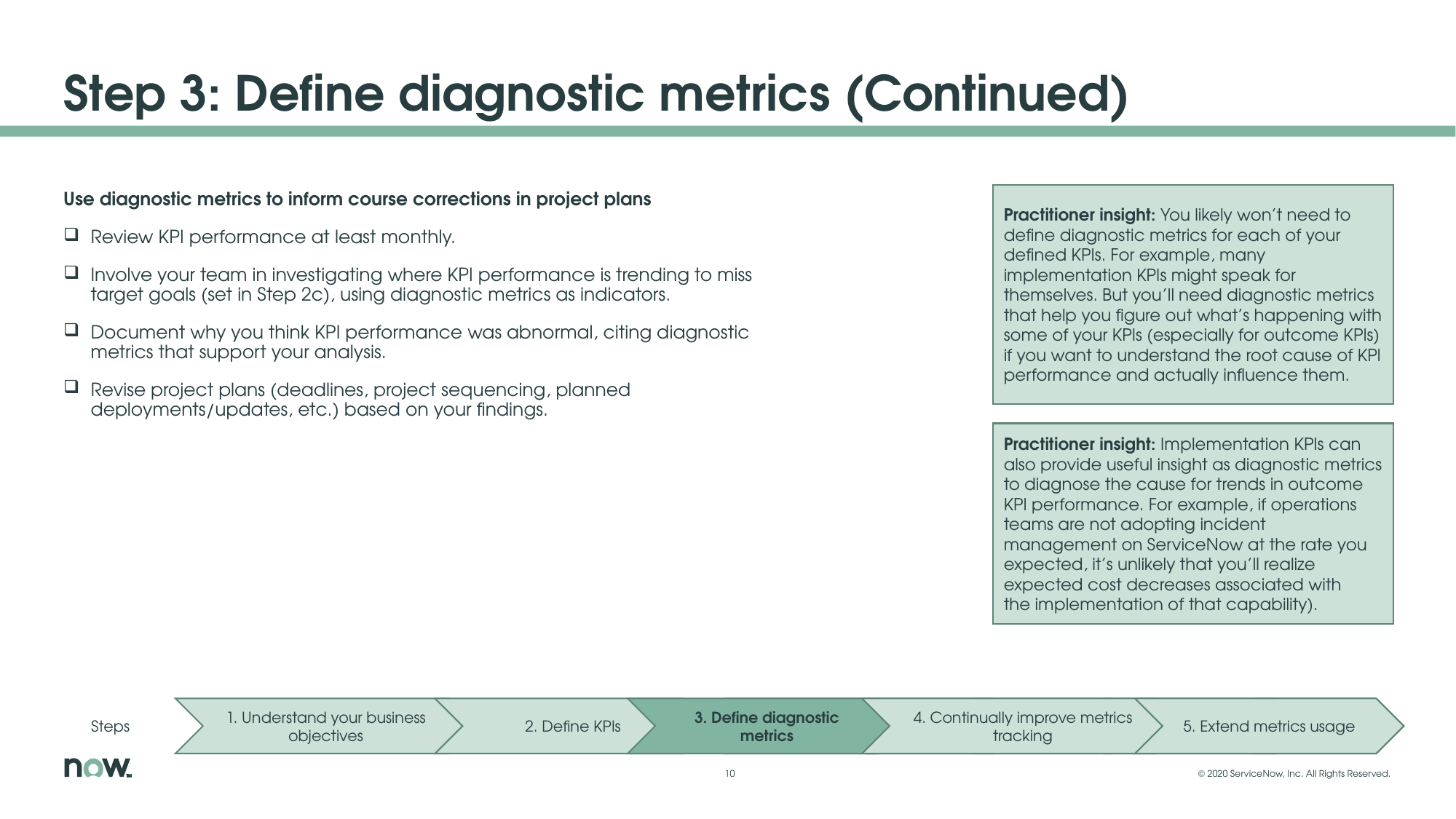

# Step 3: Define diagnostic metrics (Continued)

Use diagnostic metrics to inform course corrections in project plans
Review KPI performance at least monthly.
Involve your team in investigating where KPI performance is trending to miss target goals (set in Step 2c), using diagnostic metrics as indicators.
Document why you think KPI performance was abnormal, citing diagnostic metrics that support your analysis.
Revise project plans (deadlines, project sequencing, planned deployments/updates, etc.) based on your findings.

Practitioner insight: You likely won’t need to define diagnostic metrics for each of your defined KPIs. For example, many implementation KPIs might speak for themselves. But you’ll need diagnostic metrics that help you figure out what’s happening with some of your KPIs (especially for outcome KPIs) if you want to understand the root cause of KPI performance and actually influence them.
Practitioner insight: Implementation KPIs can also provide useful insight as diagnostic metrics to diagnose the cause for trends in outcome KPI performance. For example, if operations teams are not adopting incident management on ServiceNow at the rate you expected, it’s unlikely that you’ll realize expected cost decreases associated with the implementation of that capability).
Steps
1. Understand your business objectives
2. Define KPIs
3. Define diagnostic metrics
4. Continually improve metrics tracking
5. Extend metrics usage
Steps
1. Understand business objectives
2. Define KPIs
3. Define diagnostic metrics
4. Continually improve metrics tracking
5. Extend metrics usage